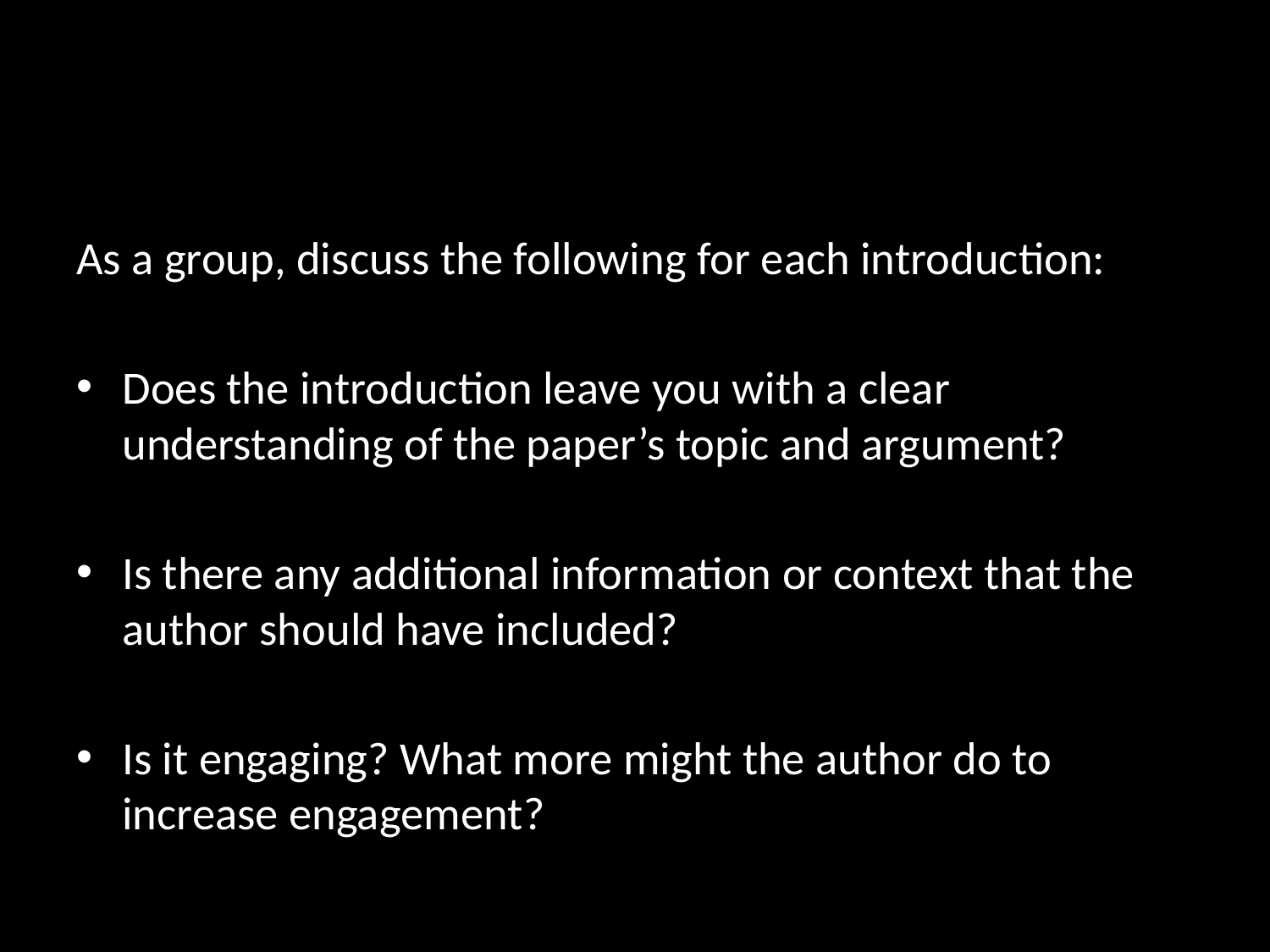

#
As a group, discuss the following for each introduction:

Does the introduction leave you with a clear understanding of the paper’s topic and argument?

Is there any additional information or context that the author should have included?

Is it engaging? What more might the author do to increase engagement?